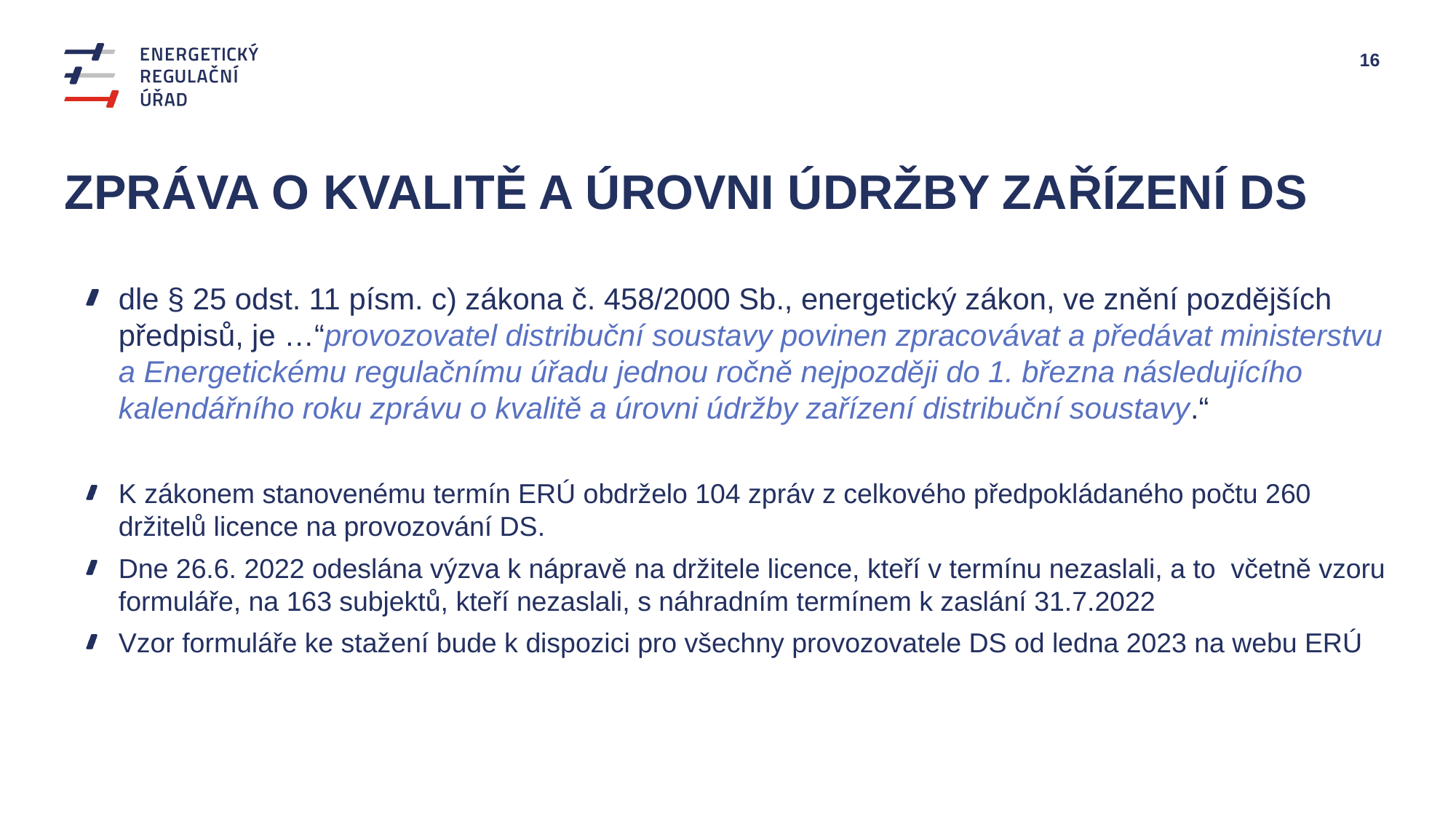

# Zpráva o kvalitě a úrovni údržby zařízení DS
dle § 25 odst. 11 písm. c) zákona č. 458/2000 Sb., energetický zákon, ve znění pozdějších předpisů, je …“provozovatel distribuční soustavy povinen zpracovávat a předávat ministerstvu a Energetickému regulačnímu úřadu jednou ročně nejpozději do 1. března následujícího kalendářního roku zprávu o kvalitě a úrovni údržby zařízení distribuční soustavy.“

K zákonem stanovenému termín ERÚ obdrželo 104 zpráv z celkového předpokládaného počtu 260 držitelů licence na provozování DS.
Dne 26.6. 2022 odeslána výzva k nápravě na držitele licence, kteří v termínu nezaslali, a to  včetně vzoru formuláře, na 163 subjektů, kteří nezaslali, s náhradním termínem k zaslání 31.7.2022
Vzor formuláře ke stažení bude k dispozici pro všechny provozovatele DS od ledna 2023 na webu ERÚ